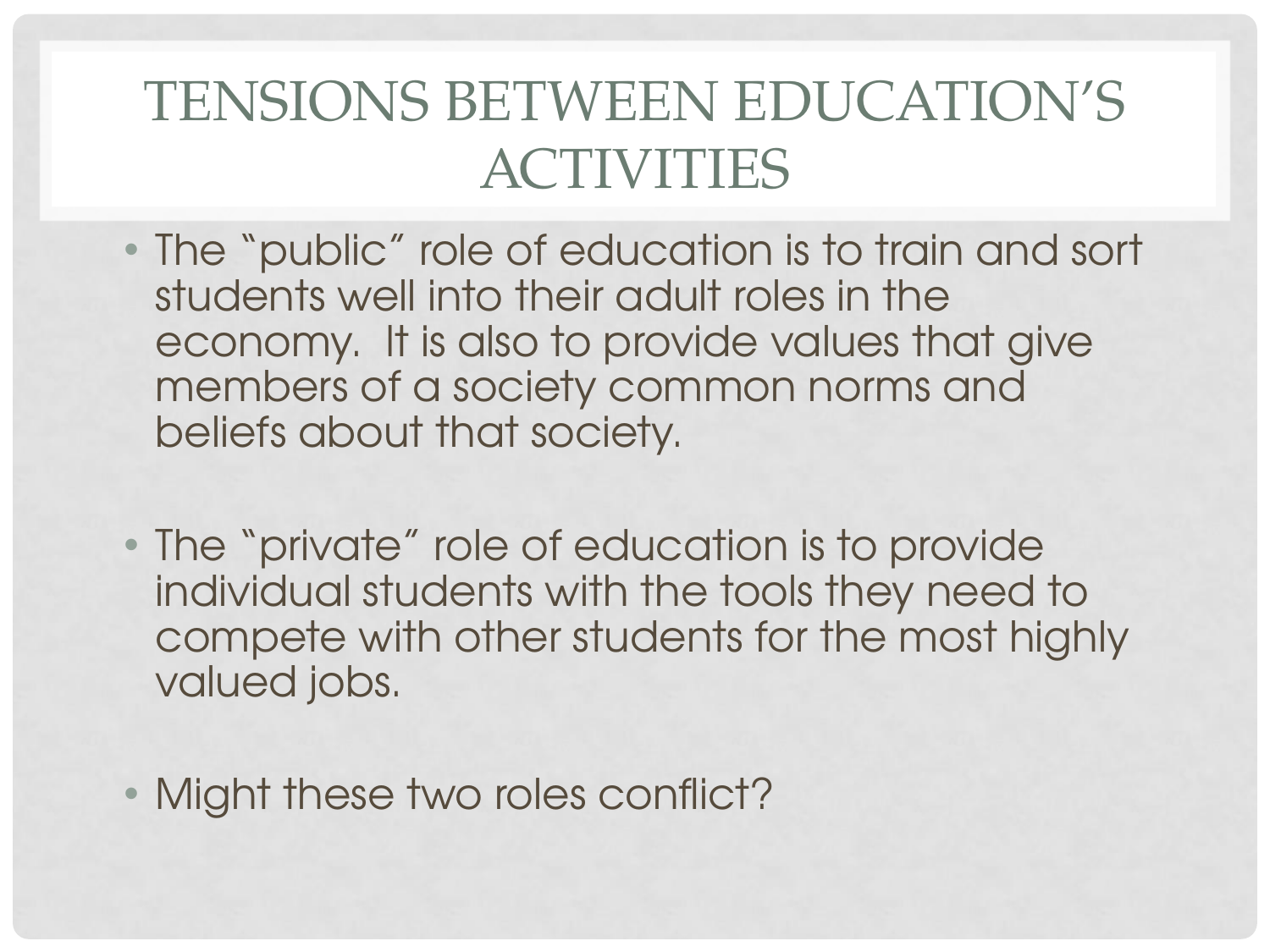

# TENSIONS BETWEEN EDUCATION’S ACTIVITIES
The “public” role of education is to train and sort students well into their adult roles in the economy.  It is also to provide values that give members of a society common norms and beliefs about that society.

The “private” role of education is to provide individual students with the tools they need to compete with other students for the most highly valued jobs.

Might these two roles conflict?